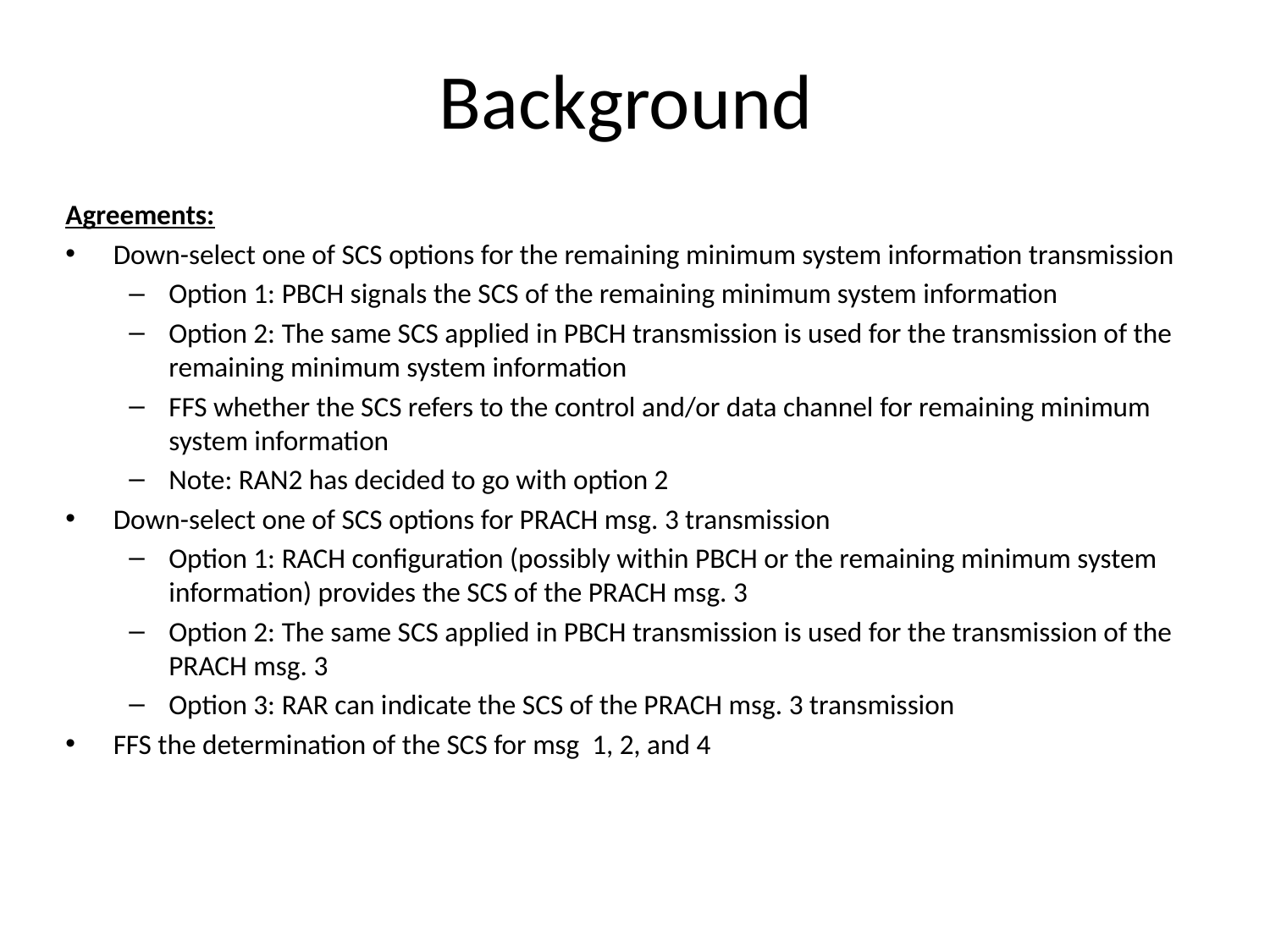

# Background
Agreements:
Down-select one of SCS options for the remaining minimum system information transmission
Option 1: PBCH signals the SCS of the remaining minimum system information
Option 2: The same SCS applied in PBCH transmission is used for the transmission of the remaining minimum system information
FFS whether the SCS refers to the control and/or data channel for remaining minimum system information
Note: RAN2 has decided to go with option 2
Down-select one of SCS options for PRACH msg. 3 transmission
Option 1: RACH configuration (possibly within PBCH or the remaining minimum system information) provides the SCS of the PRACH msg. 3
Option 2: The same SCS applied in PBCH transmission is used for the transmission of the PRACH msg. 3
Option 3: RAR can indicate the SCS of the PRACH msg. 3 transmission
FFS the determination of the SCS for msg  1, 2, and 4